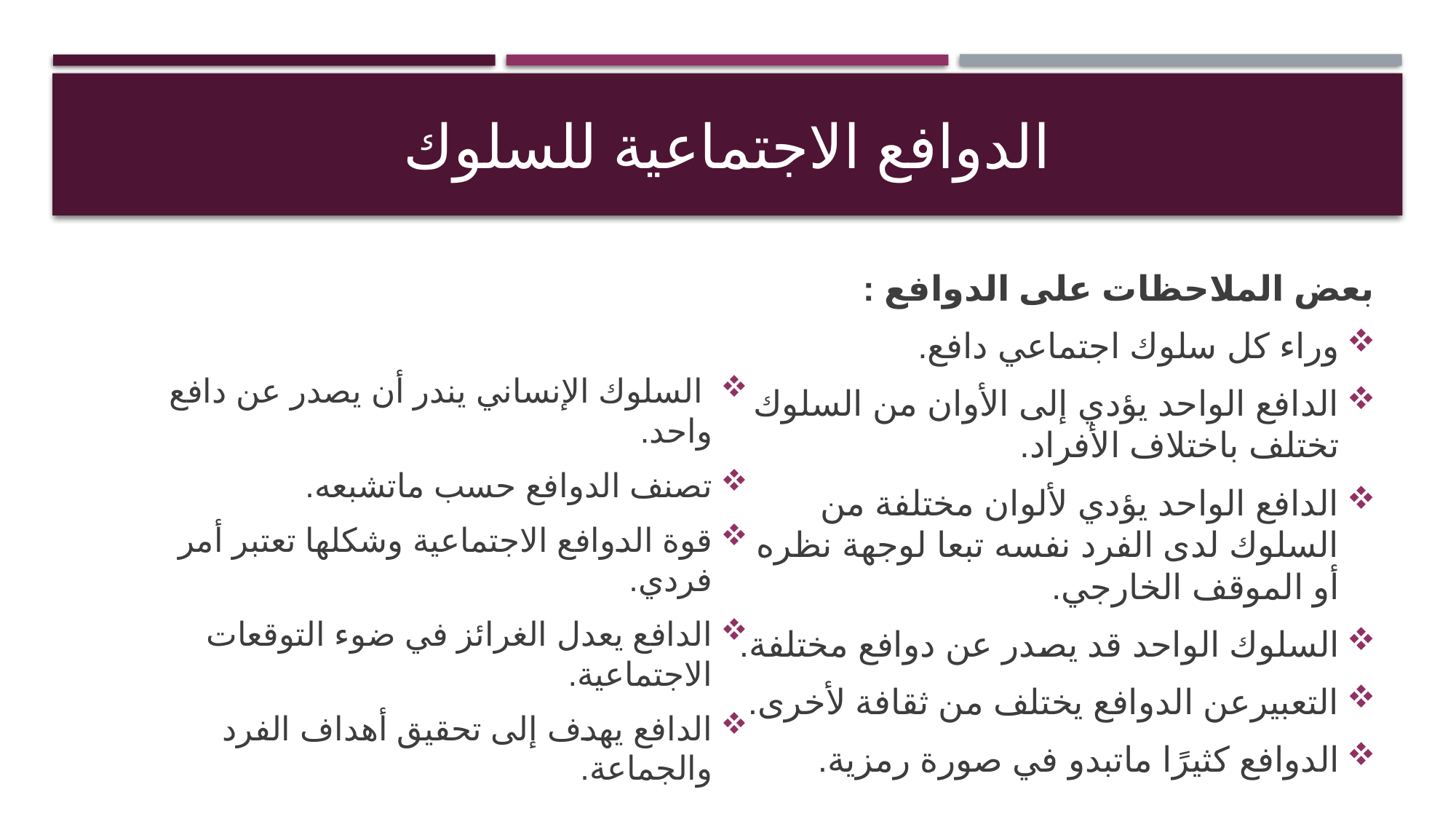

# الدوافع الاجتماعية للسلوك
بعض الملاحظات على الدوافع :
وراء كل سلوك اجتماعي دافع.
الدافع الواحد يؤدي إلى الأوان من السلوك تختلف باختلاف الأفراد.
الدافع الواحد يؤدي لألوان مختلفة من السلوك لدى الفرد نفسه تبعا لوجهة نظره أو الموقف الخارجي.
السلوك الواحد قد يصدر عن دوافع مختلفة.
التعبيرعن الدوافع يختلف من ثقافة لأخرى.
الدوافع كثيرًا ماتبدو في صورة رمزية.
 السلوك الإنساني يندر أن يصدر عن دافع واحد.
تصنف الدوافع حسب ماتشبعه.
قوة الدوافع الاجتماعية وشكلها تعتبر أمر فردي.
الدافع يعدل الغرائز في ضوء التوقعات الاجتماعية.
الدافع يهدف إلى تحقيق أهداف الفرد والجماعة.